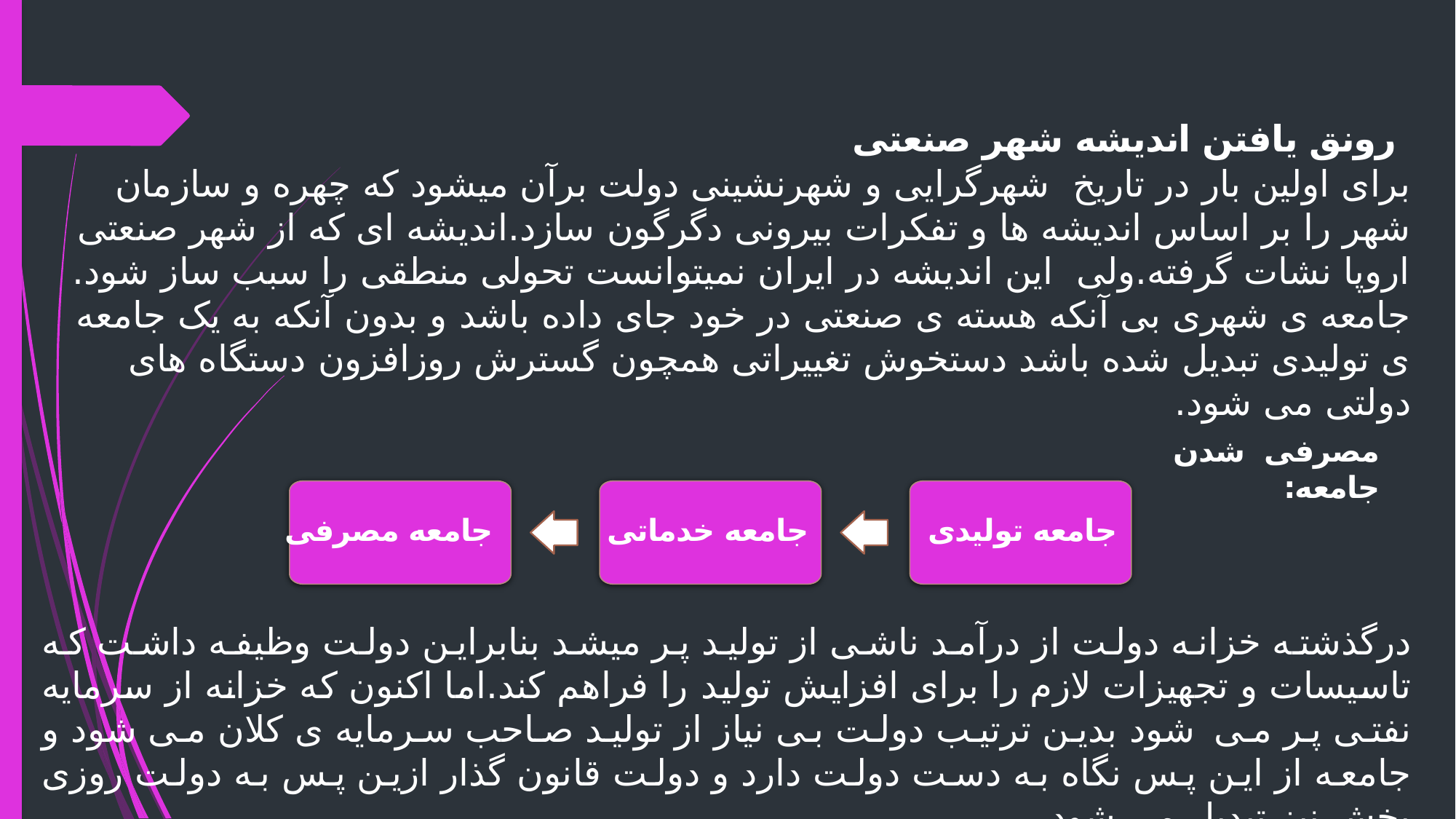

رونق یافتن اندیشه شهر صنعتی
برای اولین بار در تاریخ  شهرگرایی و شهرنشینی دولت برآن میشود که چهره و سازمان شهر را بر اساس اندیشه ها و تفکرات بیرونی دگرگون سازد.اندیشه ای که از شهر صنعتی اروپا نشات گرفته.ولی  این اندیشه در ایران نمیتوانست تحولی منطقی را سبب ساز شود.
جامعه ی شهری بی آنکه هسته ی صنعتی در خود جای داده باشد و بدون آنکه به یک جامعه ی تولیدی تبدیل شده باشد دستخوش تغییراتی همچون گسترش روزافزون دستگاه های دولتی می شود.
مصرفی شدن جامعه:

جامعه مصرفی
جامعه خدماتی
جامعه تولیدی
درگذشته خزانه دولت از درآمد ناشی از تولید پر میشد بنابراین دولت وظیفه داشت که تاسیسات و تجهیزات لازم را برای افزایش تولید را فراهم کند.اما اکنون که خزانه از سرمایه نفتی پر می شود بدین ترتیب دولت بی نیاز از تولید صاحب سرمایه ی کلان می شود و جامعه از این پس نگاه به دست دولت دارد و دولت قانون گذار ازین پس به دولت روزی بخش نیز تبدیل می شود.